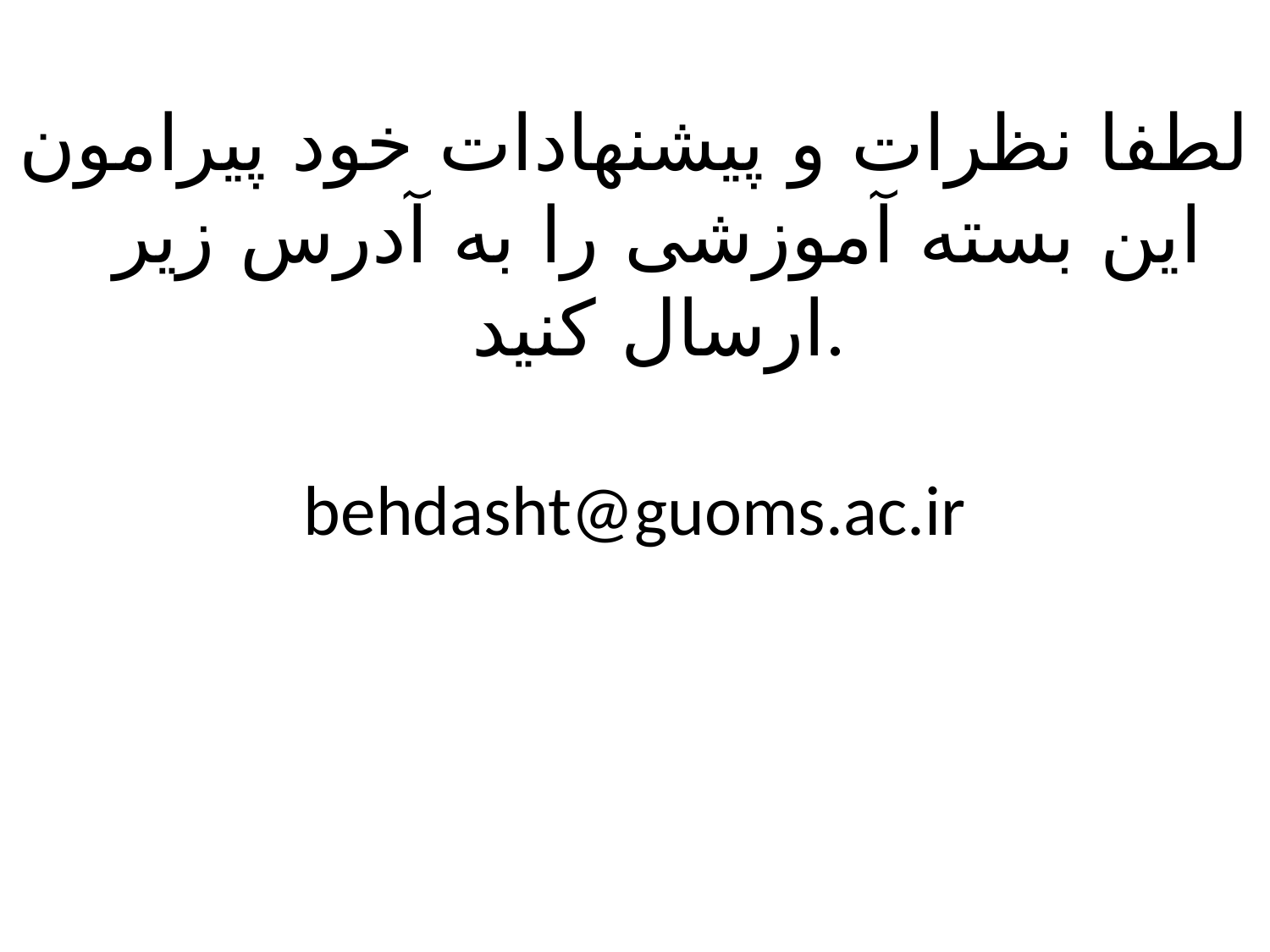

لطفا نظرات و پیشنهادات خود پیرامون این بسته آموزشی را به آدرس زیر ارسال کنید.

behdasht@guoms.ac.ir